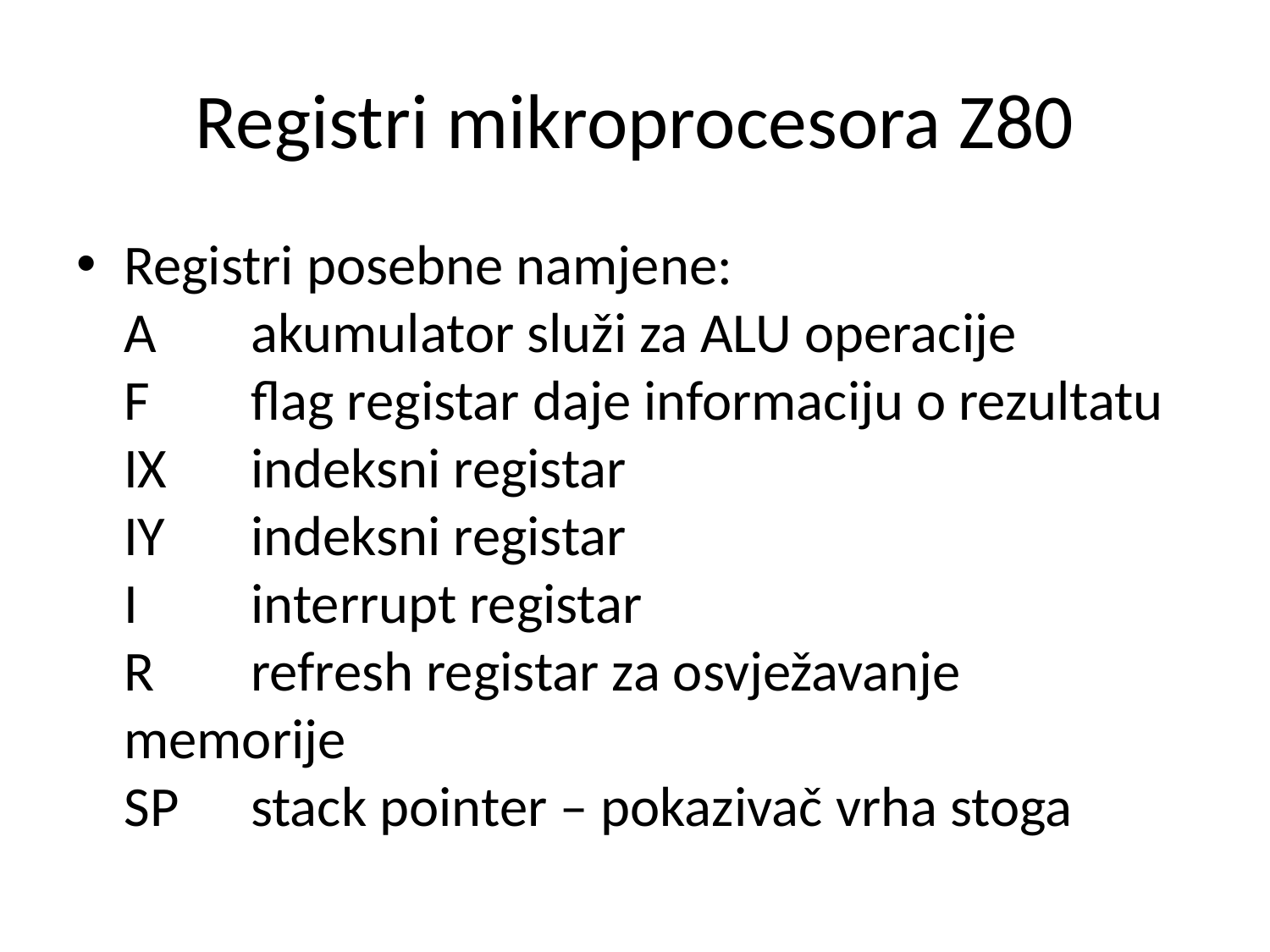

# Registri mikroprocesora Z80
Registri posebne namjene:
A	akumulator služi za ALU operacije
F	flag registar daje informaciju o rezultatu
IX	indeksni registar
IY	indeksni registar
I	interrupt registar
R	refresh registar za osvježavanje memorije
SP	stack pointer – pokazivač vrha stoga